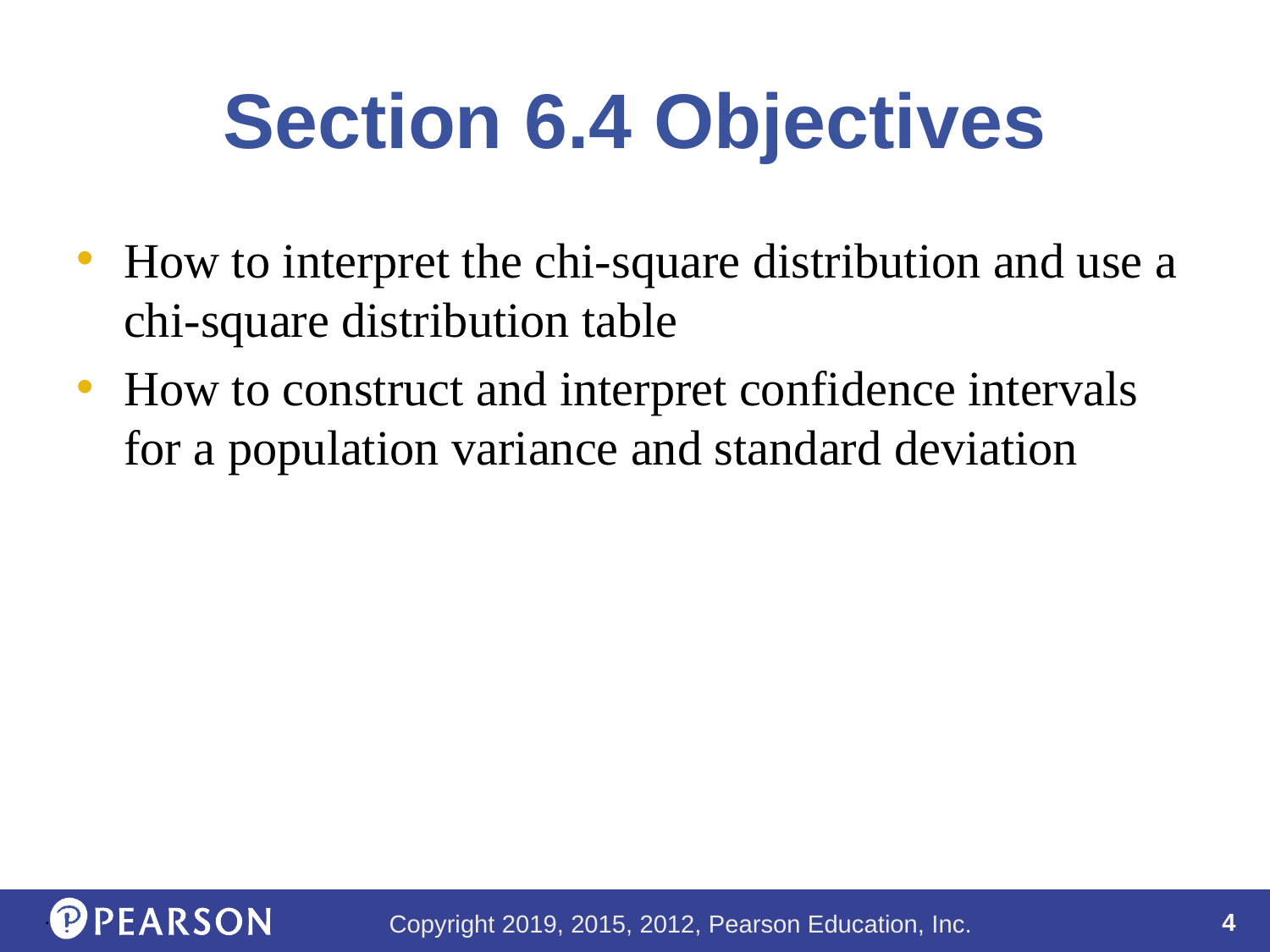

# Section 6.4 Objectives
How to interpret the chi-square distribution and use a chi-square distribution table
How to construct and interpret confidence intervals for a population variance and standard deviation
.